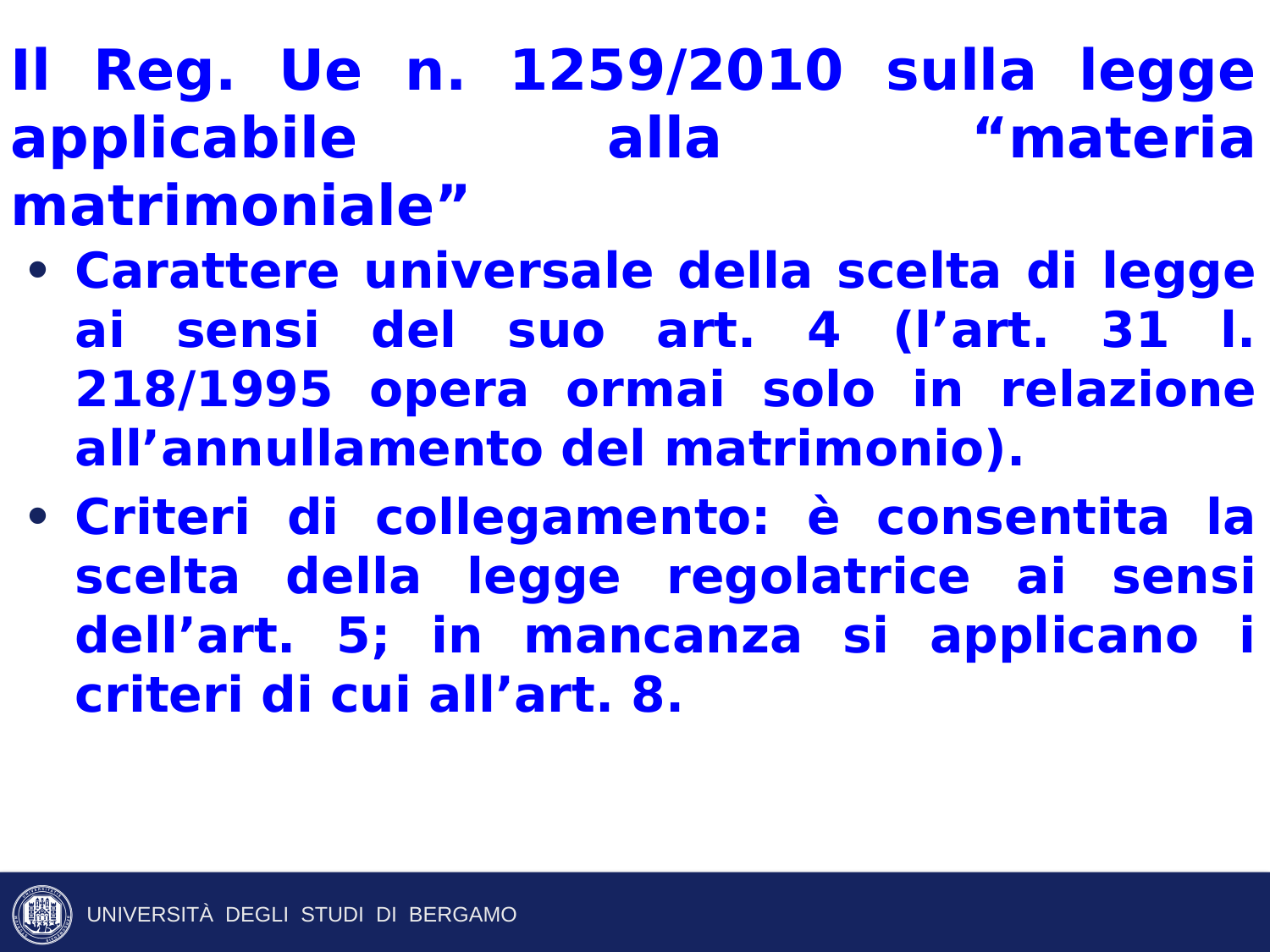

# Il Reg. Ue n. 1259/2010 sulla legge applicabile alla “materia matrimoniale”
Carattere universale della scelta di legge ai sensi del suo art. 4 (l’art. 31 l. 218/1995 opera ormai solo in relazione all’annullamento del matrimonio).
Criteri di collegamento: è consentita la scelta della legge regolatrice ai sensi dell’art. 5; in mancanza si applicano i criteri di cui all’art. 8.